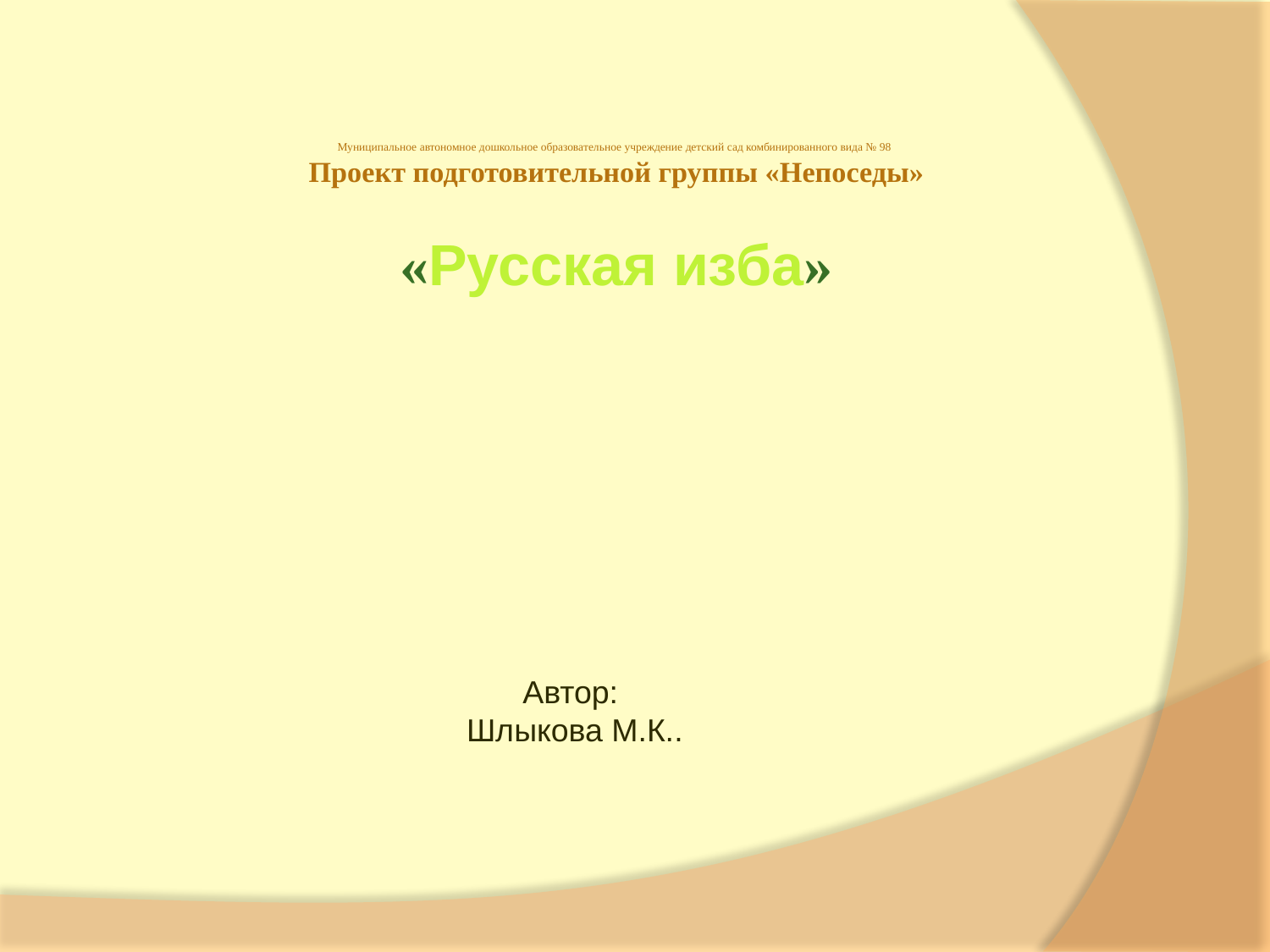

# Муниципальное автономное дошкольное образовательное учреждение детский сад комбинированного вида № 98 Проект подготовительной группы «Непоседы» «Русская изба»
Автор:
Шлыкова М.К..